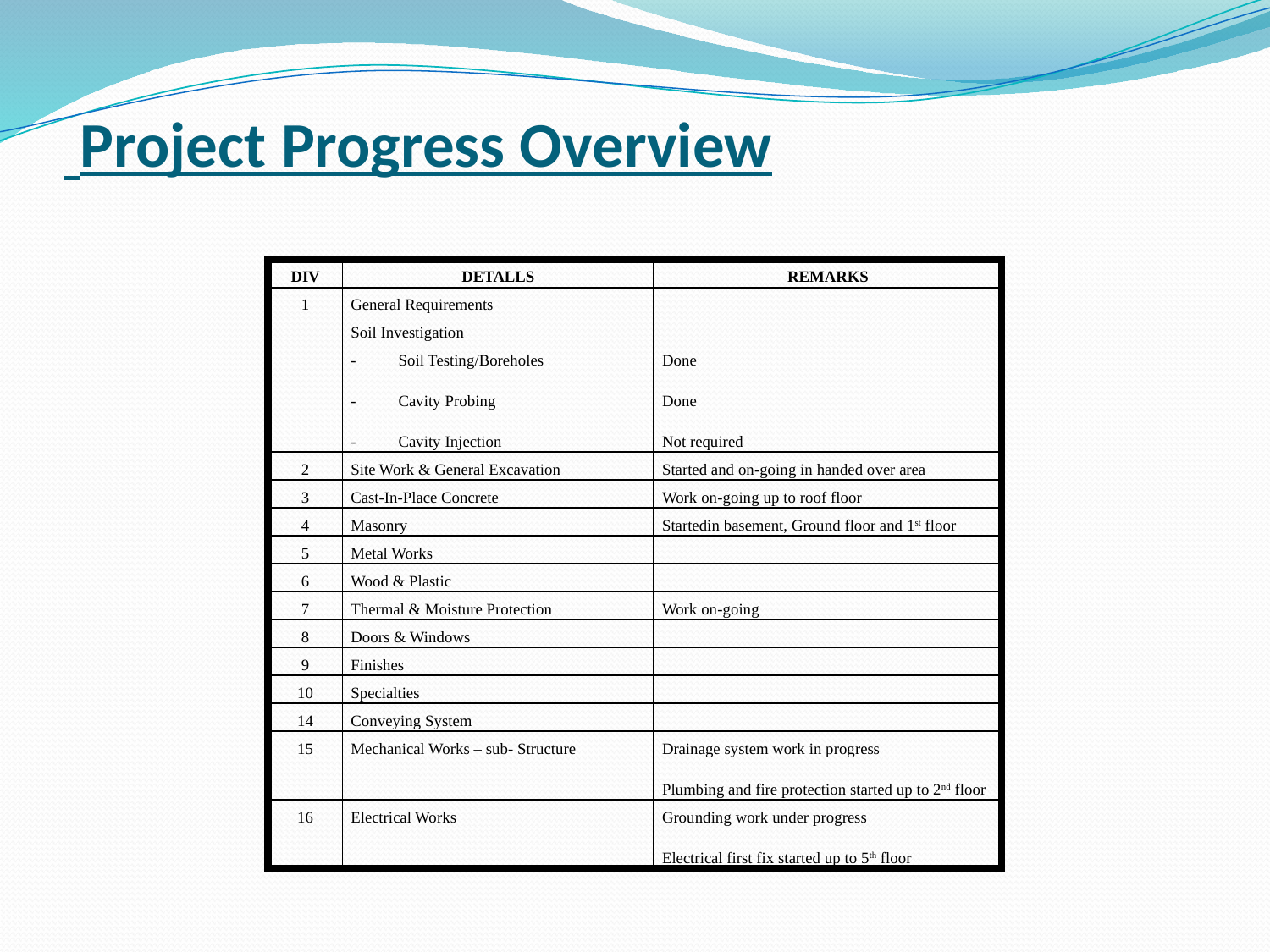

# Project Progress Overview
| DIV | DETALLS | REMARKS |
| --- | --- | --- |
| 1 | General Requirements |  |
|  | Soil Investigation |  |
|  | Soil Testing/Boreholes Cavity Probing Cavity Injection | Done Done Not required |
| 2 | Site Work & General Excavation | Started and on-going in handed over area |
| 3 | Cast-In-Place Concrete | Work on-going up to roof floor |
| 4 | Masonry | Startedin basement, Ground floor and 1st floor |
| 5 | Metal Works |  |
| 6 | Wood & Plastic |  |
| 7 | Thermal & Moisture Protection | Work on-going |
| 8 | Doors & Windows |  |
| 9 | Finishes |  |
| 10 | Specialties |  |
| 14 | Conveying System |  |
| 15 | Mechanical Works – sub- Structure | Drainage system work in progress Plumbing and fire protection started up to 2nd floor |
| 16 | Electrical Works | Grounding work under progress Electrical first fix started up to 5th floor |